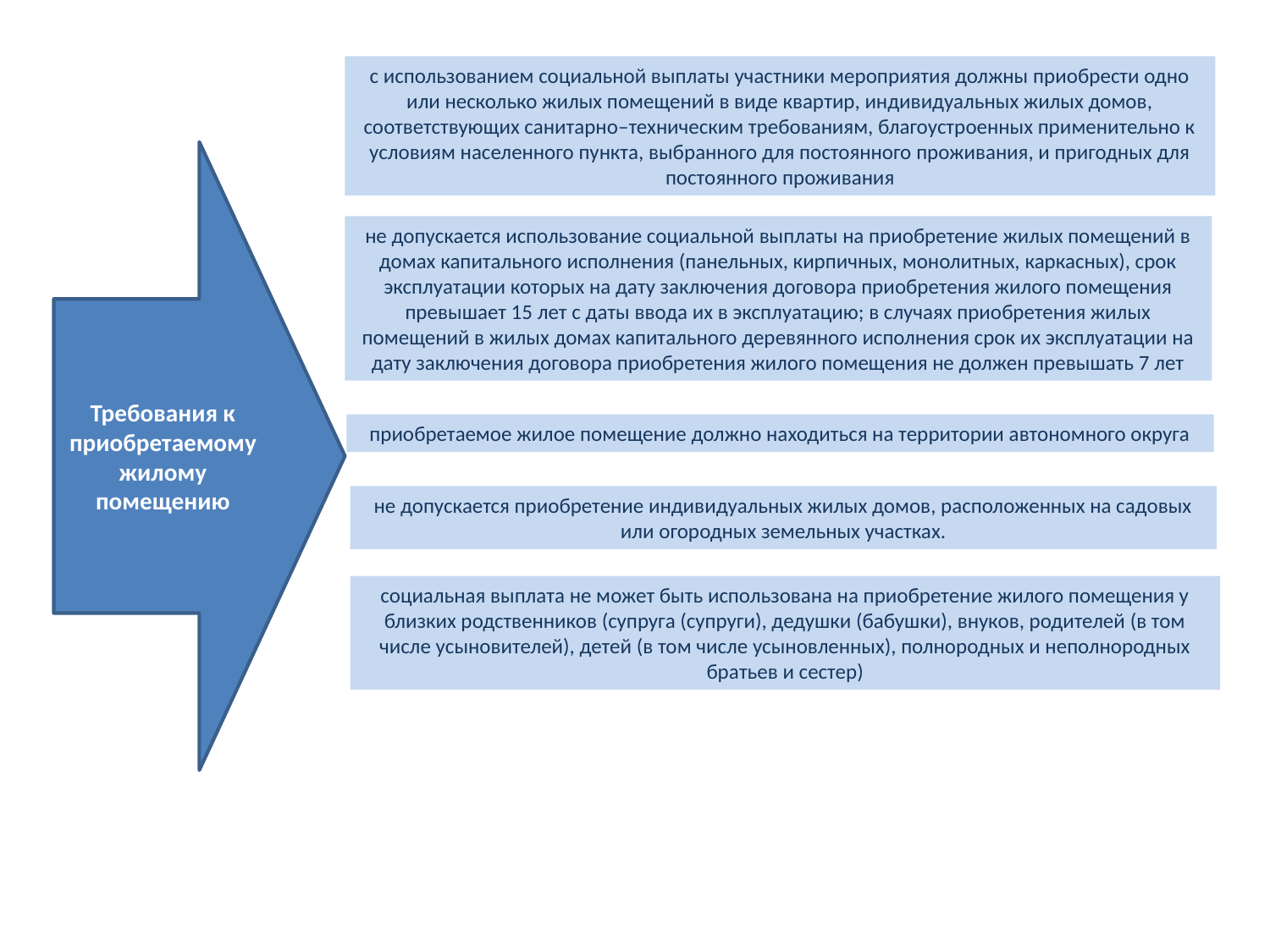

с использованием социальной выплаты участники мероприятия должны приобрести одно или несколько жилых помещений в виде квартир, индивидуальных жилых домов, соответствующих санитарно–техническим требованиям, благоустроенных применительно к условиям населенного пункта, выбранного для постоянного проживания, и пригодных для постоянного проживания
Требования к приобретаемому жилому помещению
не допускается использование социальной выплаты на приобретение жилых помещений в домах капитального исполнения (панельных, кирпичных, монолитных, каркасных), срок эксплуатации которых на дату заключения договора приобретения жилого помещения превышает 15 лет с даты ввода их в эксплуатацию; в случаях приобретения жилых помещений в жилых домах капитального деревянного исполнения срок их эксплуатации на дату заключения договора приобретения жилого помещения не должен превышать 7 лет
приобретаемое жилое помещение должно находиться на территории автономного округа
не допускается приобретение индивидуальных жилых домов, расположенных на садовых или огородных земельных участках.
социальная выплата не может быть использована на приобретение жилого помещения у близких родственников (супруга (супруги), дедушки (бабушки), внуков, родителей (в том числе усыновителей), детей (в том числе усыновленных), полнородных и неполнородных братьев и сестер)